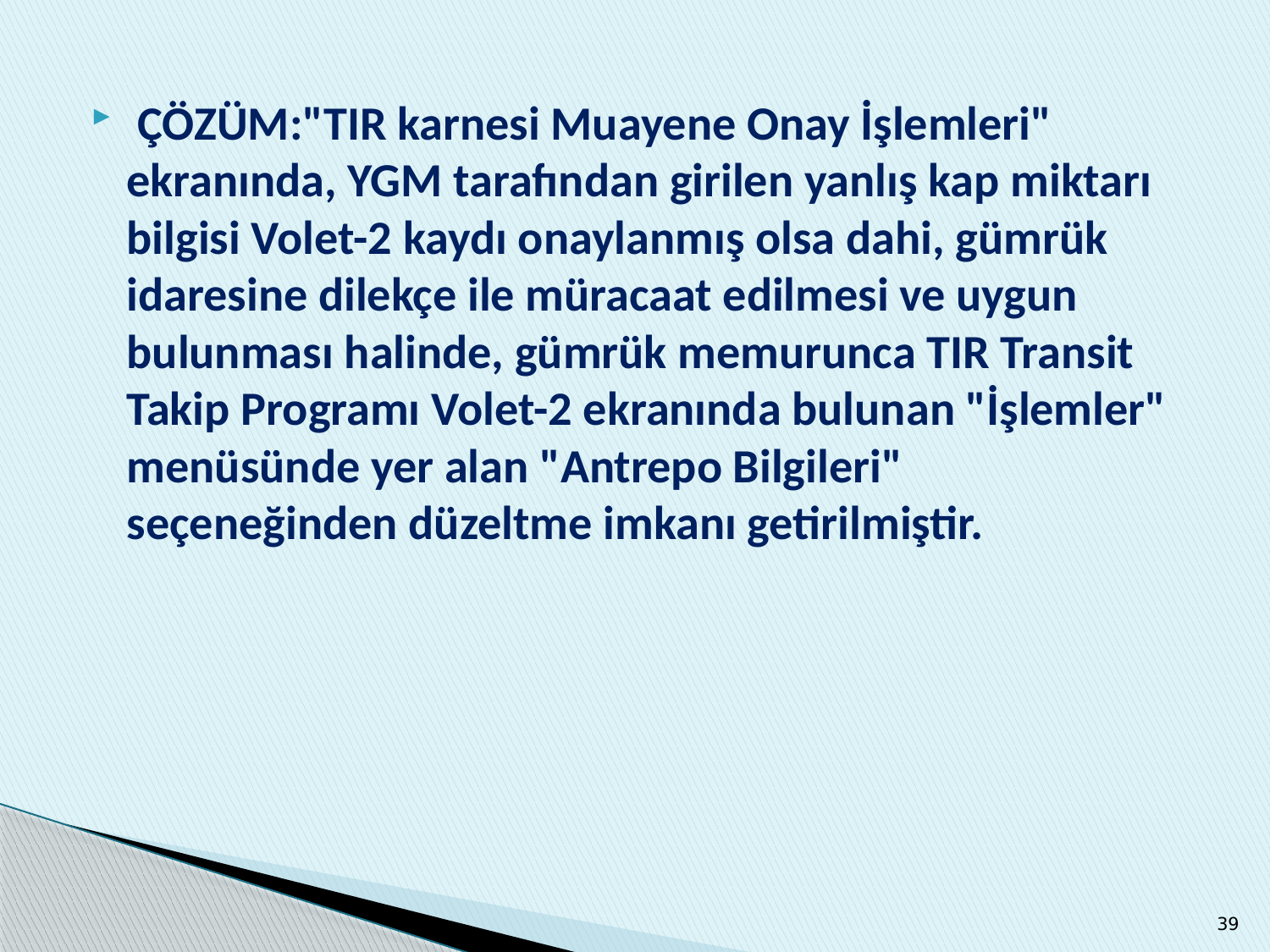

ÇÖZÜM:"TIR karnesi Muayene Onay İşlemleri" ekranında, YGM tarafından girilen yanlış kap miktarı bilgisi Volet-2 kaydı onaylanmış olsa dahi, gümrük idaresine dilekçe ile müracaat edilmesi ve uygun bulunması halinde, gümrük memurunca TIR Transit Takip Programı Volet-2 ekranında bulunan "İşlemler" menüsünde yer alan "Antrepo Bilgileri"  seçeneğinden düzeltme imkanı getirilmiştir.

39